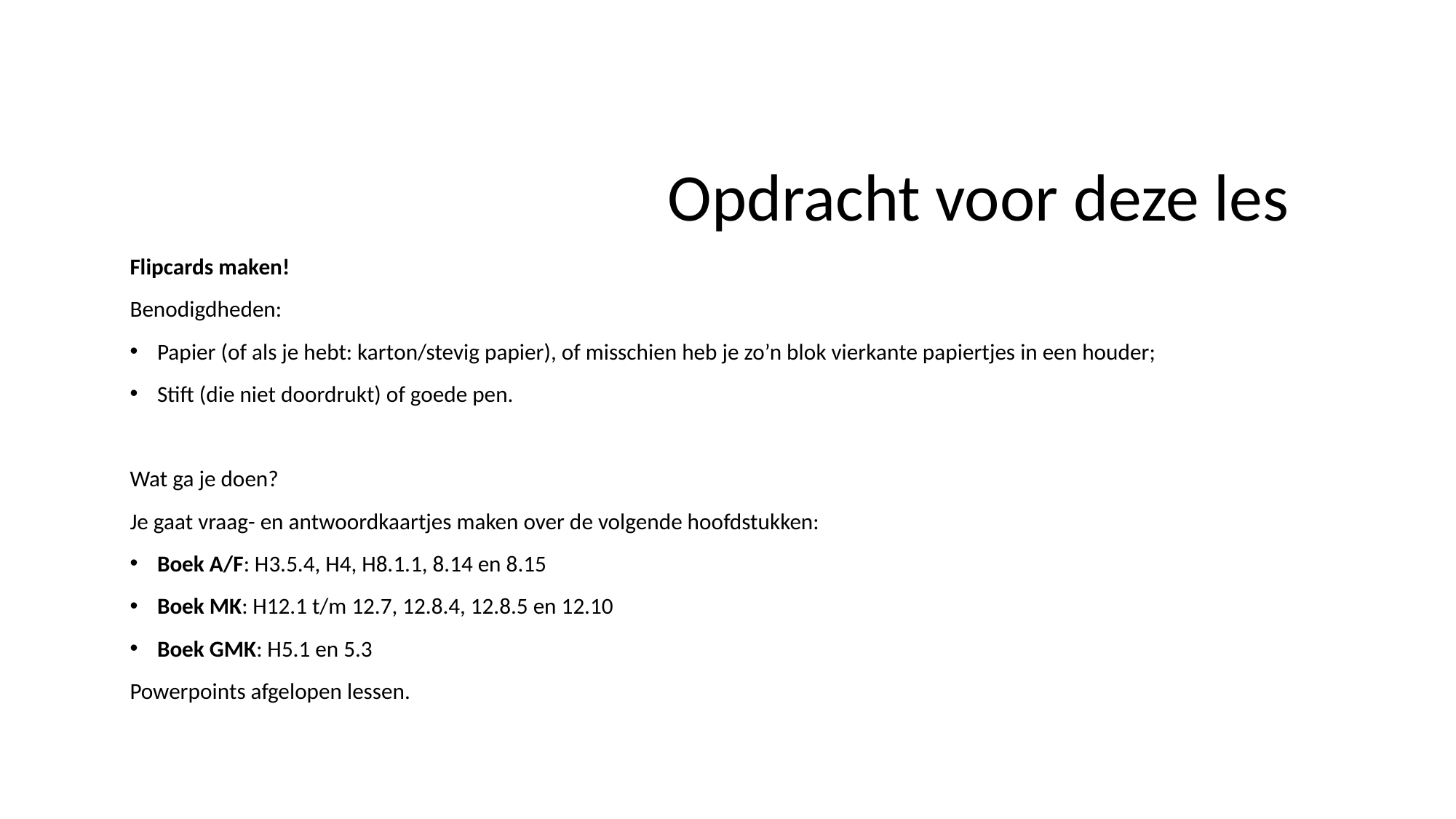

# Opdracht voor deze les
Flipcards maken!
Benodigdheden:
Papier (of als je hebt: karton/stevig papier), of misschien heb je zo’n blok vierkante papiertjes in een houder;
Stift (die niet doordrukt) of goede pen.

Wat ga je doen?
Je gaat vraag- en antwoordkaartjes maken over de volgende hoofdstukken:
Boek A/F: H3.5.4, H4, H8.1.1, 8.14 en 8.15
Boek MK: H12.1 t/m 12.7, 12.8.4, 12.8.5 en 12.10
Boek GMK: H5.1 en 5.3
Powerpoints afgelopen lessen.